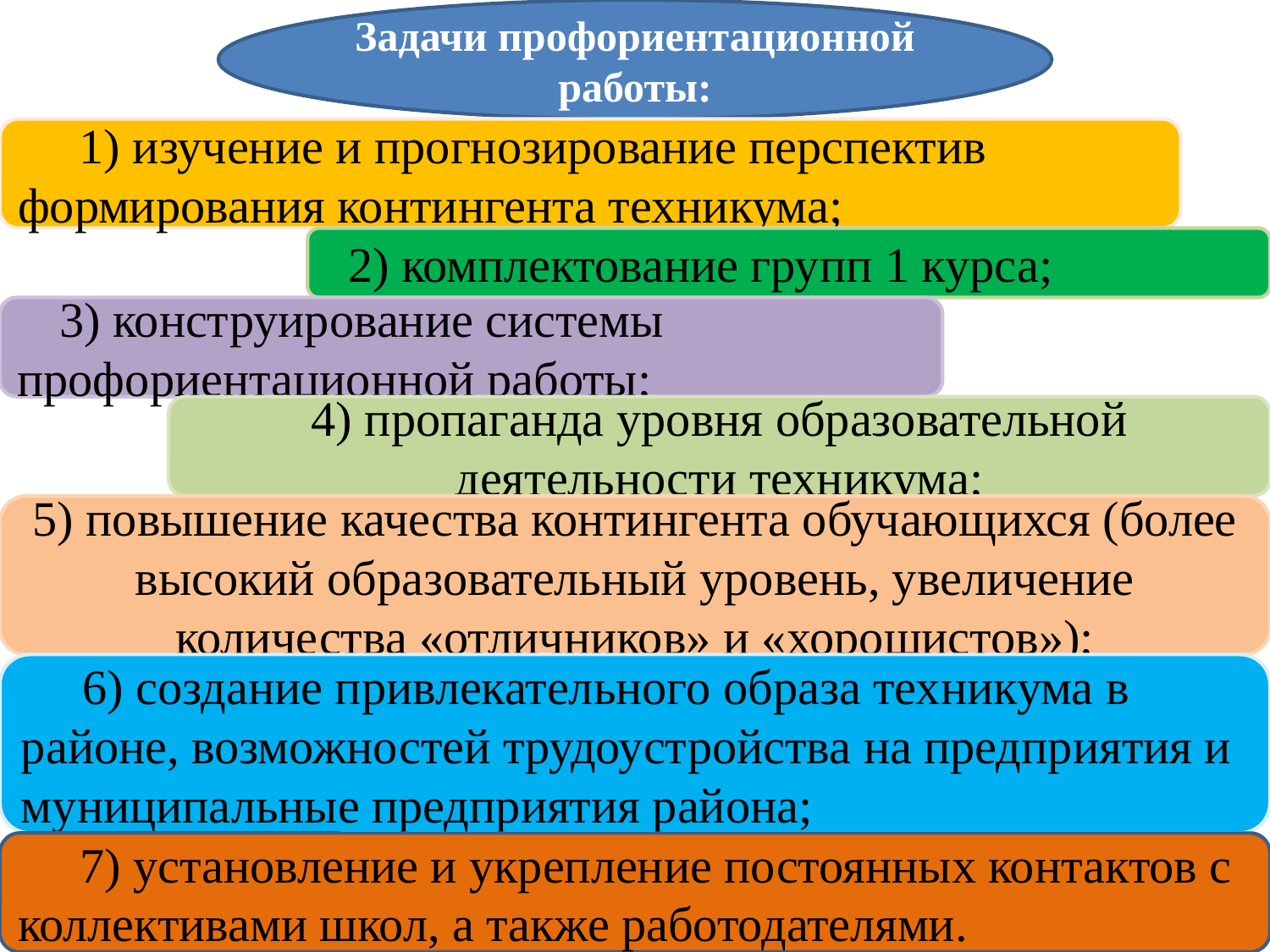

Задачи профориентационной работы:
Задачи профориентационной работы:

 -  изучение и прогнозирование перспектив формирования контингента техникума;
-  комплектование групп 1 курса;
-  конструирование системы профориентационной работы;
-  пропаганда уровня образовательной деятельности техникума;
- повышение качества контингента обучающихся (более высокий образовательный уровень, увеличение количества «отличников» и «хорошистов»);
- создание привлекательного образа техникума в районе, возможностей трудоустройства на предприятия и муниципальные предприятия района;
-  установление и укрепление постоянных контактов с коллективами школ, а также работодателями.
     1) изучение и прогнозирование перспектив формирования контингента техникума;
  2) комплектование групп 1 курса;
    3) конструирование системы профориентационной работы;
4) пропаганда уровня образовательной деятельности техникума;
5) повышение качества контингента обучающихся (более высокий образовательный уровень, увеличение количества «отличников» и «хорошистов»);
     6) создание привлекательного образа техникума в районе, возможностей трудоустройства на предприятия и муниципальные предприятия района;
     7) установление и укрепление постоянных контактов с коллективами школ, а также работодателями.